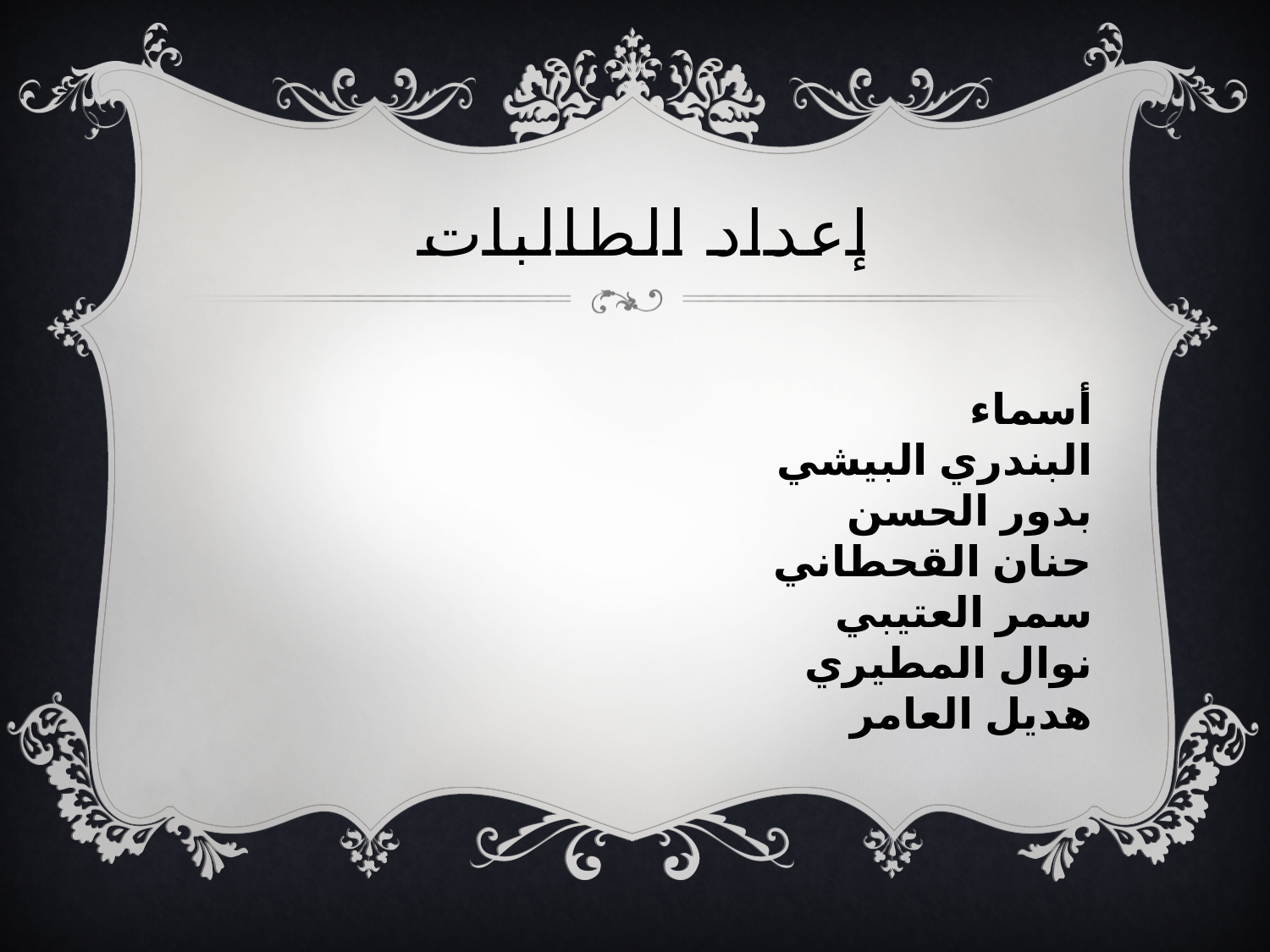

# إعداد الطالبات
أسماء
البندري البيشي
بدور الحسن
حنان القحطاني
سمر العتيبي
نوال المطيري
هديل العامر